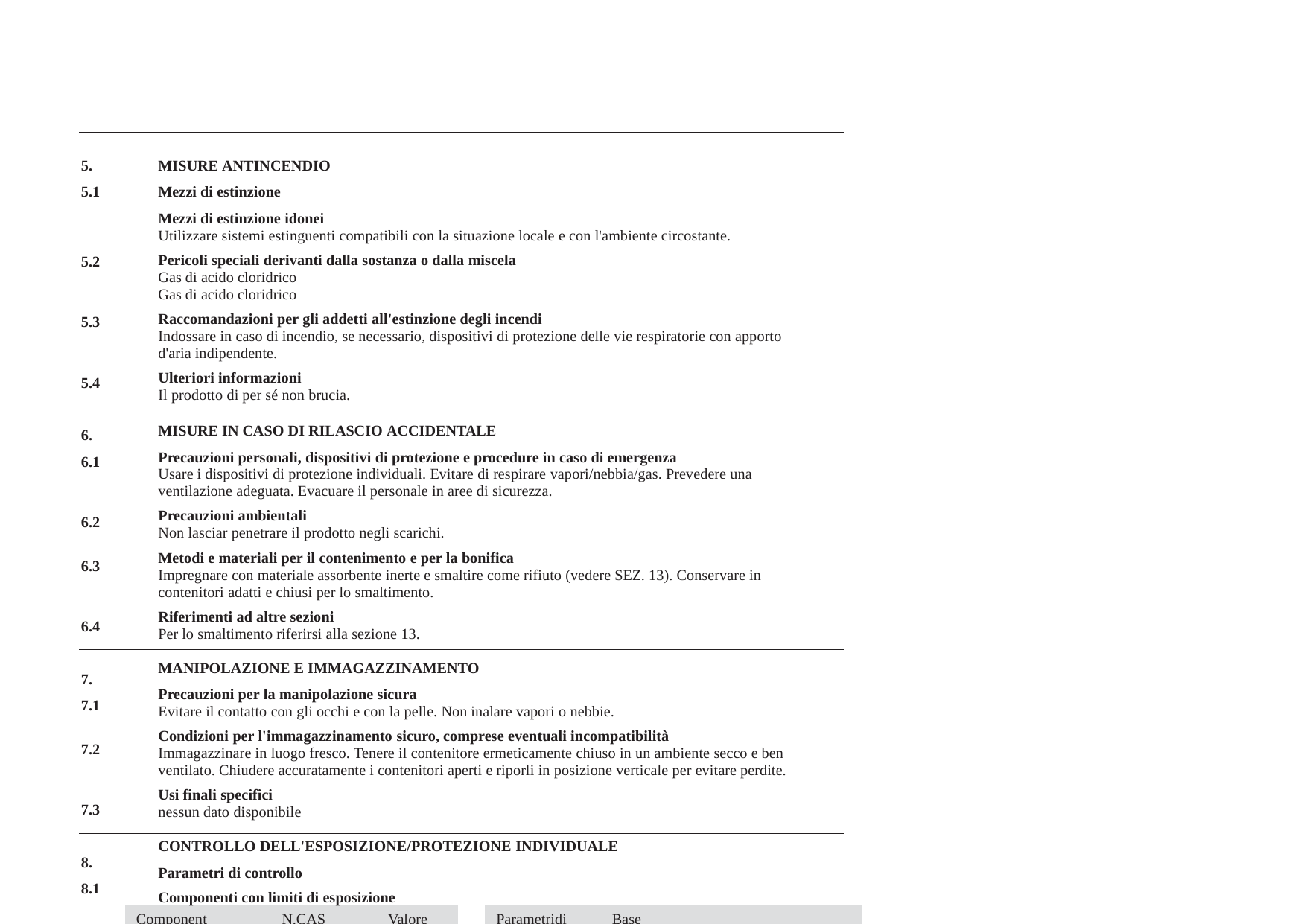

5.
5.1

5.2

5.3

5.4

6.
6.1

6.2

6.3

6.4

7.
7.1

7.2

7.3

8.
8.1
MISURE ANTINCENDIO
Mezzi di estinzione
Mezzi di estinzione idonei
Utilizzare sistemi estinguenti compatibili con la situazione locale e con l'ambiente circostante.
Pericoli speciali derivanti dalla sostanza o dalla miscela
Gas di acido cloridrico
Gas di acido cloridrico
Raccomandazioni per gli addetti all'estinzione degli incendi
Indossare in caso di incendio, se necessario, dispositivi di protezione delle vie respiratorie con apporto
d'aria indipendente.
Ulteriori informazioni
Il prodotto di per sé non brucia.

MISURE IN CASO DI RILASCIO ACCIDENTALE
Precauzioni personali, dispositivi di protezione e procedure in caso di emergenza
Usare i dispositivi di protezione individuali. Evitare di respirare vapori/nebbia/gas. Prevedere una
ventilazione adeguata. Evacuare il personale in aree di sicurezza.
Precauzioni ambientali
Non lasciar penetrare il prodotto negli scarichi.
Metodi e materiali per il contenimento e per la bonifica
Impregnare con materiale assorbente inerte e smaltire come rifiuto (vedere SEZ. 13). Conservare in
contenitori adatti e chiusi per lo smaltimento.
Riferimenti ad altre sezioni
Per lo smaltimento riferirsi alla sezione 13.

MANIPOLAZIONE E IMMAGAZZINAMENTO
Precauzioni per la manipolazione sicura
Evitare il contatto con gli occhi e con la pelle. Non inalare vapori o nebbie.
Condizioni per l'immagazzinamento sicuro, comprese eventuali incompatibilità
Immagazzinare in luogo fresco. Tenere il contenitore ermeticamente chiuso in un ambiente secco e ben
ventilato. Chiudere accuratamente i contenitori aperti e riporli in posizione verticale per evitare perdite.
Usi finali specifici
nessun dato disponibile

CONTROLLO DELL'ESPOSIZIONE/PROTEZIONE INDIVIDUALE
Parametri di controllo
Componenti con limiti di esposizione

| Component | N.CAS | Valore |  | Parametridi controllo | Base |
| --- | --- | --- | --- | --- | --- |
| Hydrochloricacid | 7647-01-0 | TWA | 5ppm 8mg/m3 |  | Direttiva2000/39/CEdella Commissionerelativaallamessaa puntodiunprimoelencodivalori limiteindicativi |
|  | Osservazioni | Indicativo |  |  |  |
|  |  | STEL |  | 10ppm 15mg/m3 | Direttiva2000/39/CEdella Commissionerelativaallamessaa puntodiunprimoelencodivalori limiteindicativi |
|  |  | Indicativo |  |  |  |
|  |  | TWA |  | 5ppm 8mg/m3 | Valorilimiteindicatividiesposizione professionaleagliagentichimici |
Fluka - 84415
Pagina 3  di  7